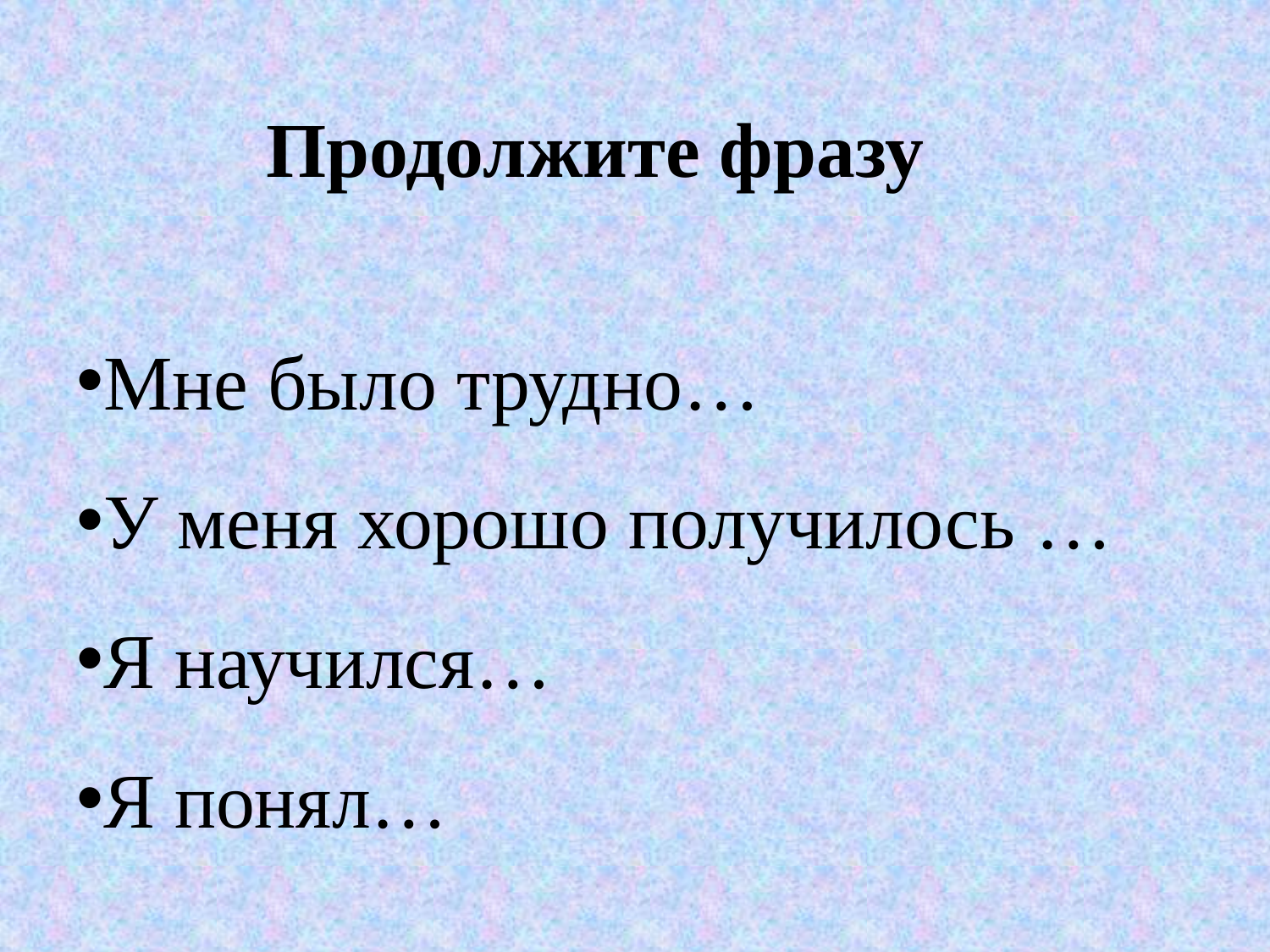

Продолжите фразу

Мне было трудно…
У меня хорошо получилось …
Я научился…
Я понял…